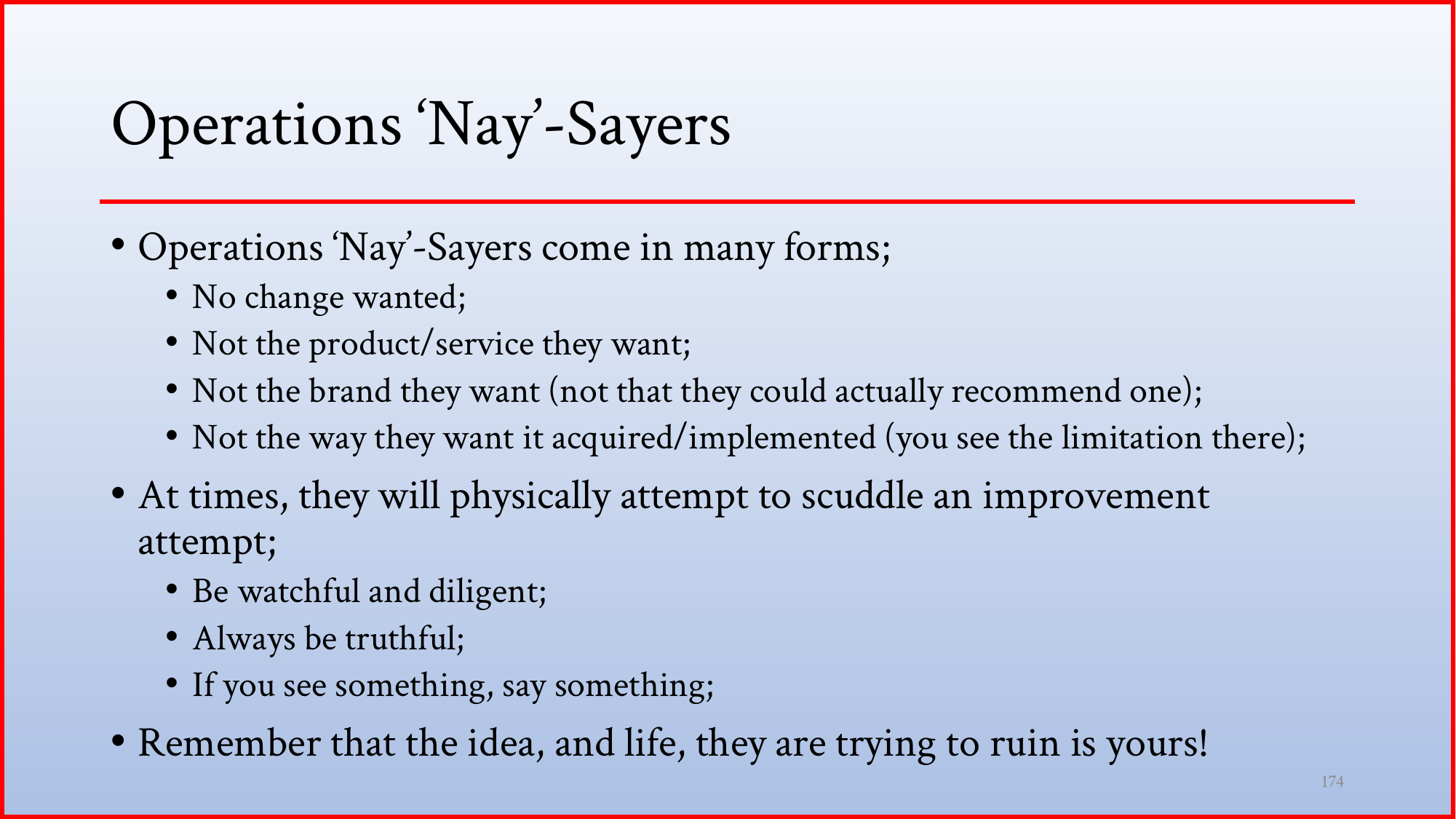

# Operations ‘Nay’-Sayers
Operations ‘Nay’-Sayers come in many forms;
No change wanted;
Not the product/service they want;
Not the brand they want (not that they could actually recommend one);
Not the way they want it acquired/implemented (you see the limitation there);
At times, they will physically attempt to scuddle an improvement attempt;
Be watchful and diligent;
Always be truthful;
If you see something, say something;
Remember that the idea, and life, they are trying to ruin is yours!
174